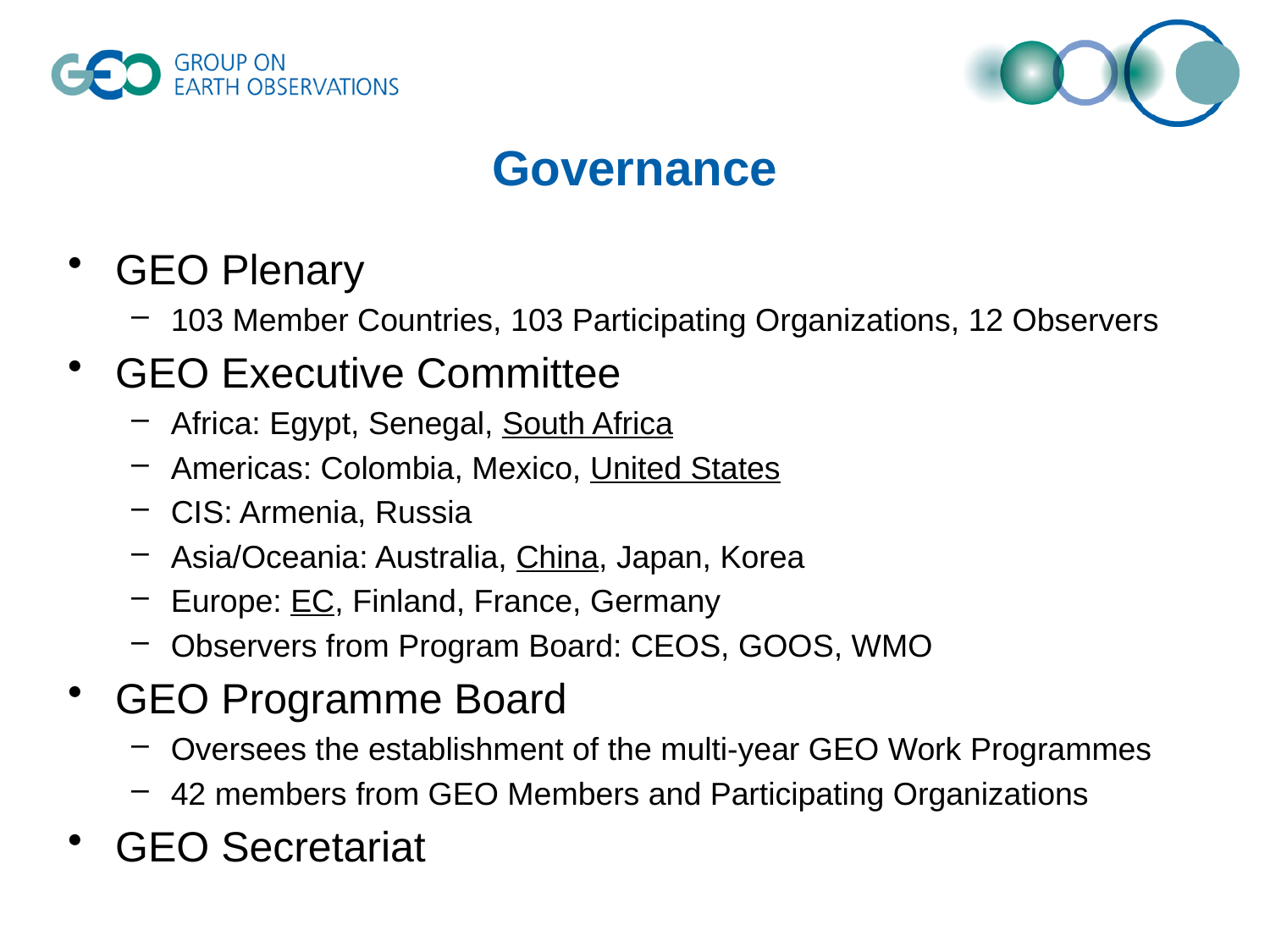

# Governance
GEO Plenary
103 Member Countries, 103 Participating Organizations, 12 Observers
GEO Executive Committee
Africa: Egypt, Senegal, South Africa
Americas: Colombia, Mexico, United States
CIS: Armenia, Russia
Asia/Oceania: Australia, China, Japan, Korea
Europe: EC, Finland, France, Germany
Observers from Program Board: CEOS, GOOS, WMO
GEO Programme Board
Oversees the establishment of the multi-year GEO Work Programmes
42 members from GEO Members and Participating Organizations
GEO Secretariat